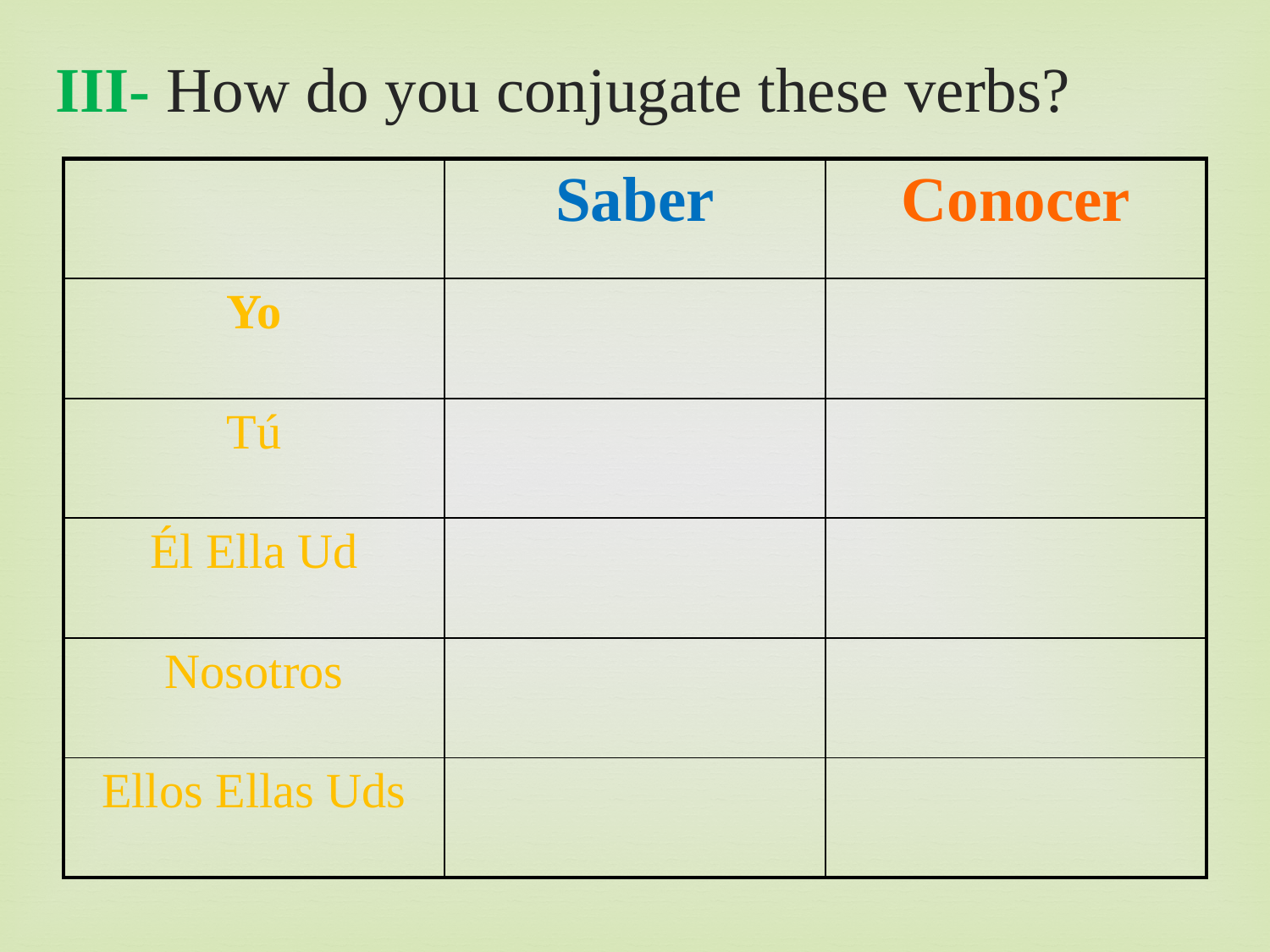

III- How do you conjugate these verbs?
|  | Saber | Conocer |
| --- | --- | --- |
| Yo |  |  |
| Tú |  |  |
| Él Ella Ud |  |  |
| Nosotros |  |  |
| Ellos Ellas Uds |  |  |